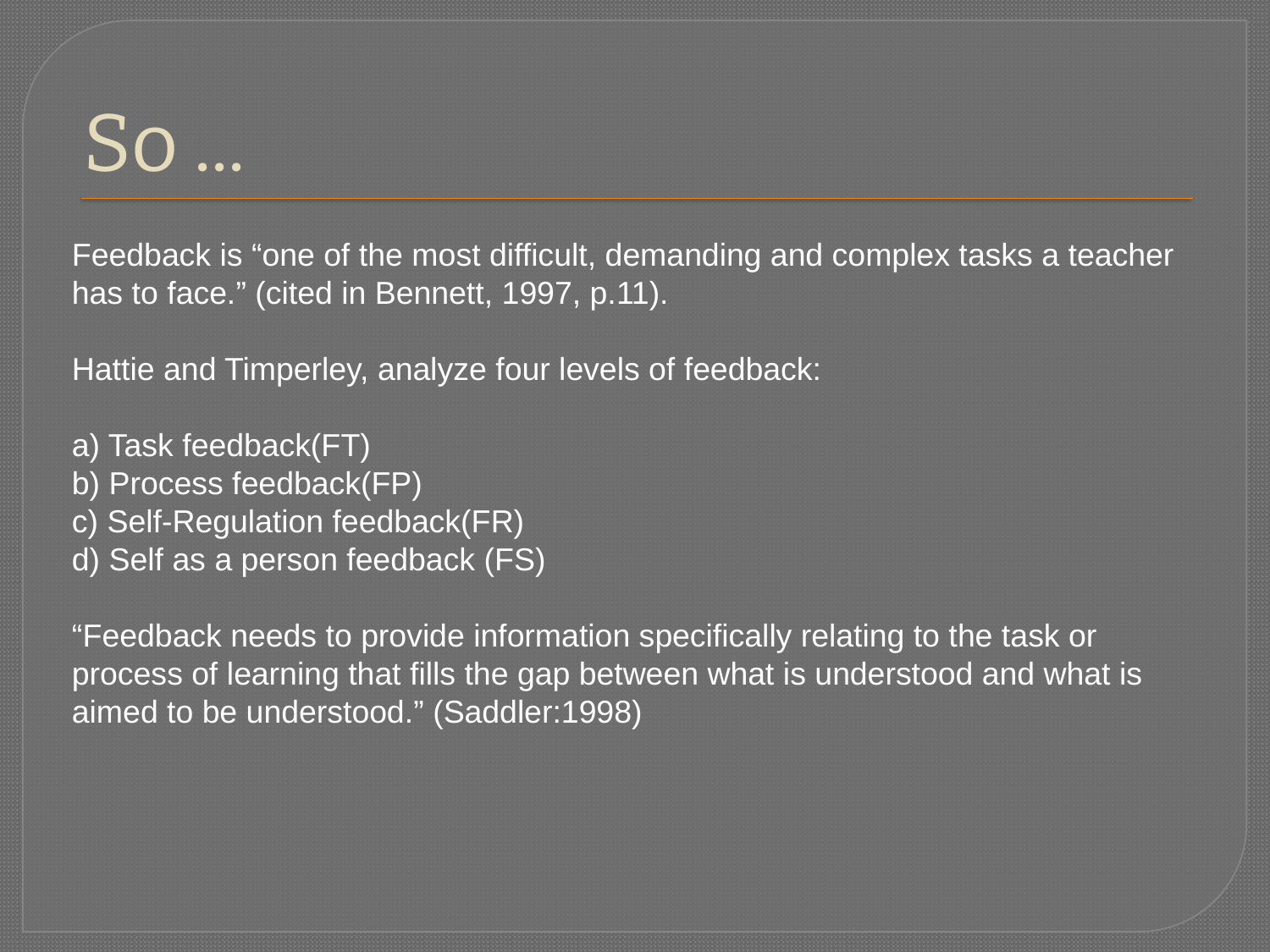

# So ...
Feedback is “one of the most difficult, demanding and complex tasks a teacher has to face.” (cited in Bennett, 1997, p.11).

Hattie and Timperley, analyze four levels of feedback:
a) Task feedback(FT)
b) Process feedback(FP)
c) Self-Regulation feedback(FR)
d) Self as a person feedback (FS)

“Feedback needs to provide information specifically relating to the task or process of learning that fills the gap between what is understood and what is aimed to be understood.” (Saddler:1998)